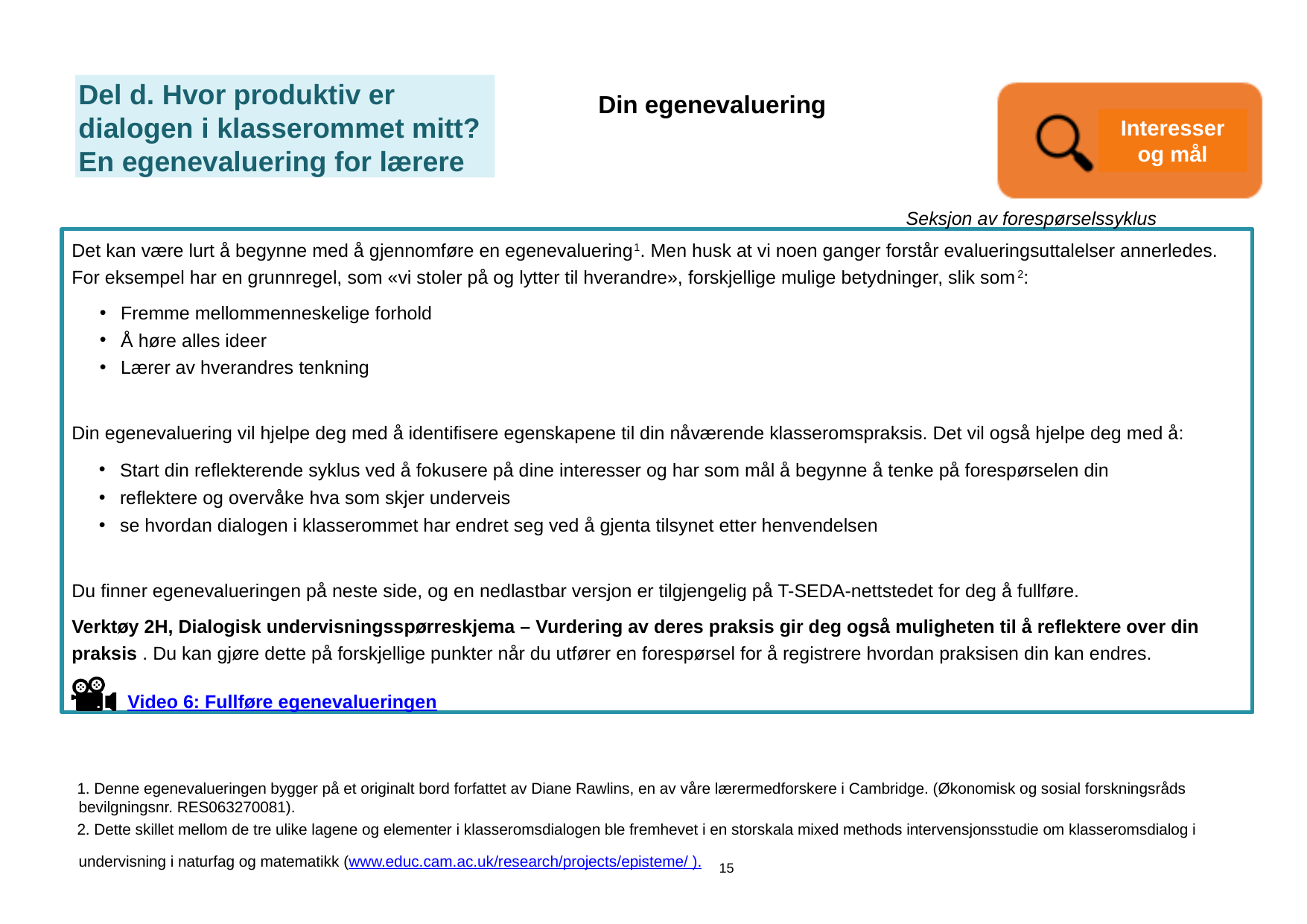

Del d. Hvor produktiv er dialogen i klasserommet mitt?  En egenevaluering for lærere

Din egenevaluering
Interesser og mål
Seksjon av forespørselssyklus
Det kan være lurt å begynne med å gjennomføre en egenevaluering1. Men husk at vi noen ganger forstår evalueringsuttalelser annerledes. For eksempel har en grunnregel, som «vi stoler på og lytter til hverandre», forskjellige mulige betydninger, slik som2:
Fremme mellommenneskelige forhold
Å høre alles ideer
Lærer av hverandres tenkning

Din egenevaluering vil hjelpe deg med å identifisere egenskapene til din nåværende klasseromspraksis. Det vil også hjelpe deg med å:
Start din reflekterende syklus ved å fokusere på dine interesser og har som mål å begynne å tenke på forespørselen din
reflektere og overvåke hva som skjer underveis
se hvordan dialogen i klasserommet har endret seg ved å gjenta tilsynet etter henvendelsen

Du finner egenevalueringen på neste side, og en nedlastbar versjon er tilgjengelig på T-SEDA-nettstedet for deg å fullføre.
Verktøy 2H, Dialogisk undervisningsspørreskjema – Vurdering av deres praksis gir deg også muligheten til å reflektere over din praksis . Du kan gjøre dette på forskjellige punkter når du utfører en forespørsel for å registrere hvordan praksisen din kan endres.

Video 6: Fullføre egenevalueringen

 Denne egenevalueringen bygger på et originalt bord forfattet av Diane Rawlins, en av våre lærermedforskere i Cambridge. (Økonomisk og sosial forskningsråds bevilgningsnr. RES063270081).
 Dette skillet mellom de tre ulike lagene og elementer i klasseromsdialogen ble fremhevet i en storskala mixed methods intervensjonsstudie om klasseromsdialog i undervisning i naturfag og matematikk (www.educ.cam.ac.uk/research/projects/episteme/ ).    15